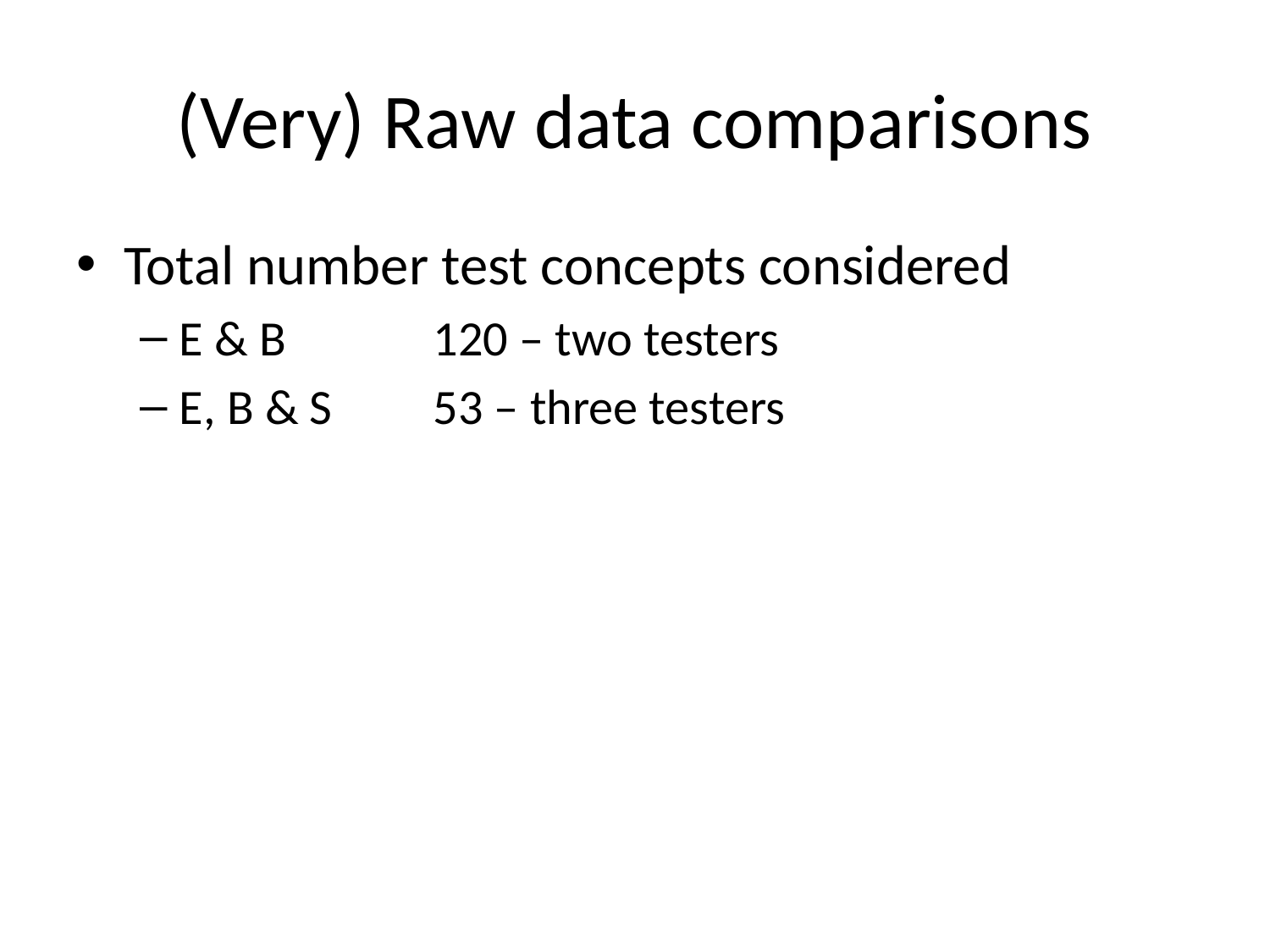

# (Very) Raw data comparisons
Total number test concepts considered
E & B 		120 – two testers
E, B & S 	53 – three testers